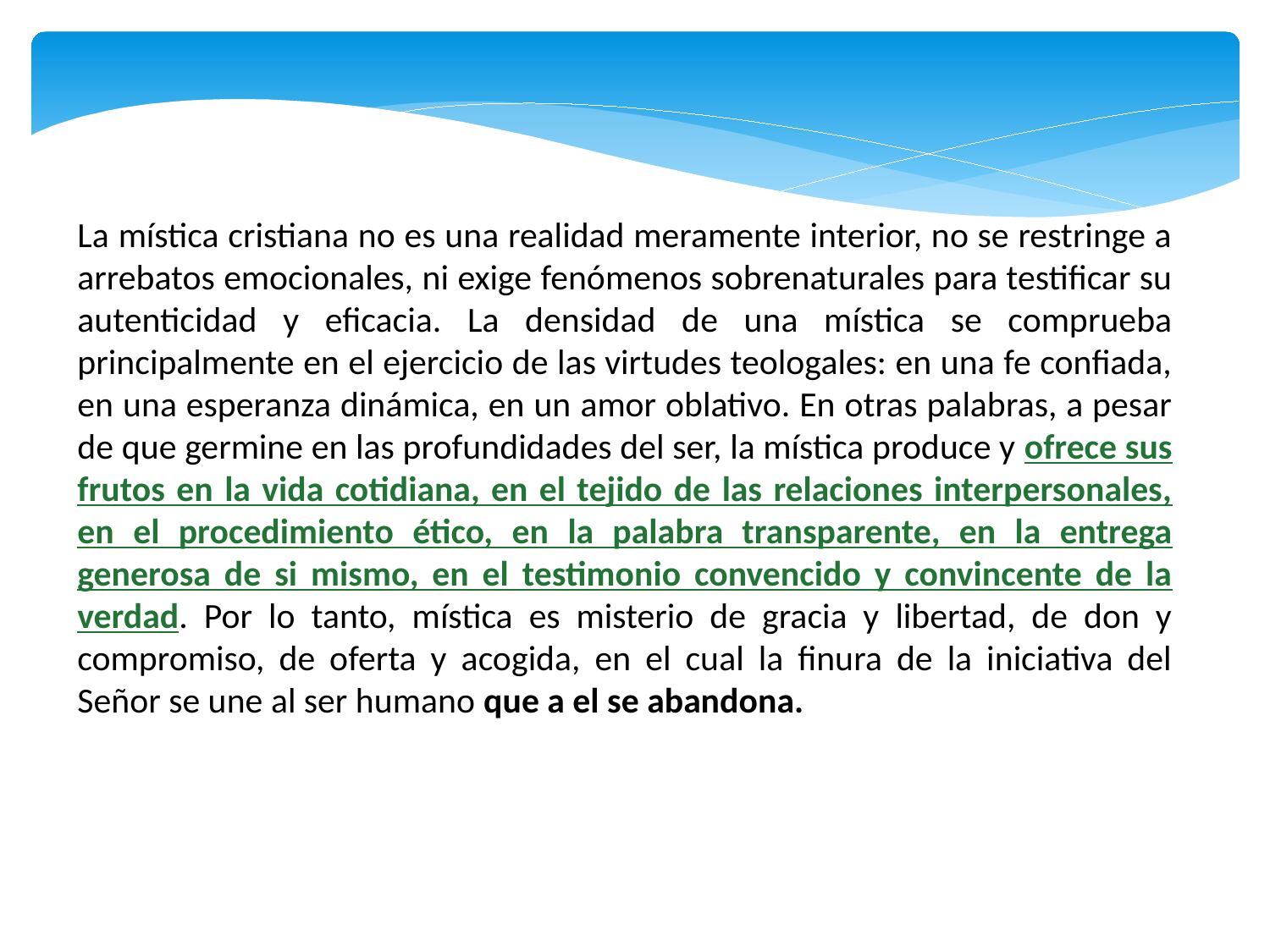

La mística cristiana no es una realidad meramente interior, no se restringe a arrebatos emocionales, ni exige fenómenos sobrenaturales para testificar su autenticidad y eficacia. La densidad de una mística se comprueba principalmente en el ejercicio de las virtudes teologales: en una fe confiada, en una esperanza dinámica, en un amor oblativo. En otras palabras, a pesar de que germine en las profundidades del ser, la mística produce y ofrece sus frutos en la vida cotidiana, en el tejido de las relaciones interpersonales, en el procedimiento ético, en la palabra transparente, en la entrega generosa de si mismo, en el testimonio convencido y convincente de la verdad. Por lo tanto, mística es misterio de gracia y libertad, de don y compromiso, de oferta y acogida, en el cual la finura de la iniciativa del Señor se une al ser humano que a el se abandona.